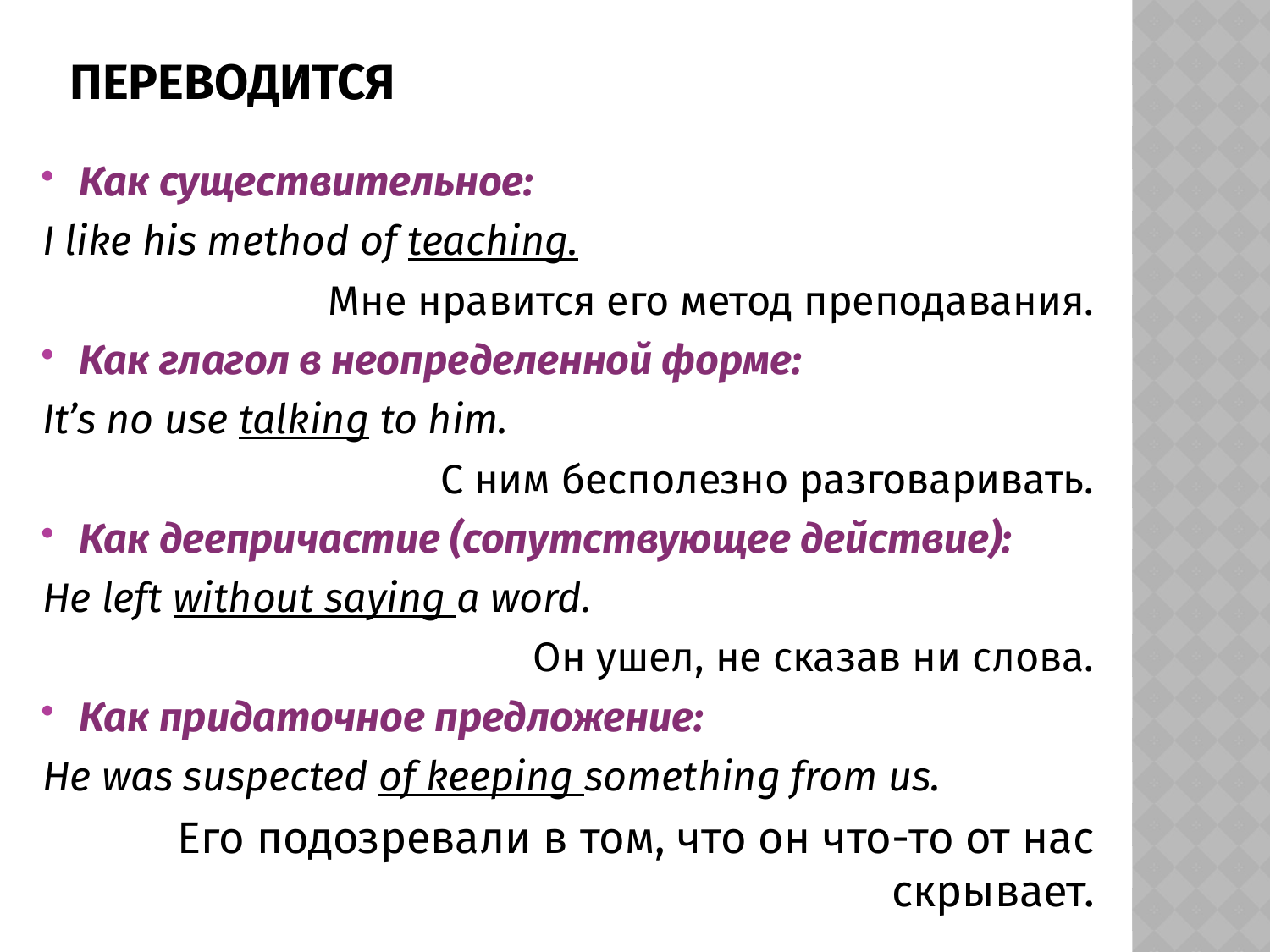

# Переводится
Как существительное:
I like his method of teaching.
 Мне нравится его метод преподавания.
Как глагол в неопределенной форме:
It’s no use talking to him.
С ним бесполезно разговаривать.
Как деепричастие (сопутствующее действие):
He left without saying a word.
Он ушел, не сказав ни слова.
Как придаточное предложение:
He was suspected of keeping something from us.
Его подозревали в том, что он что-то от нас скрывает.